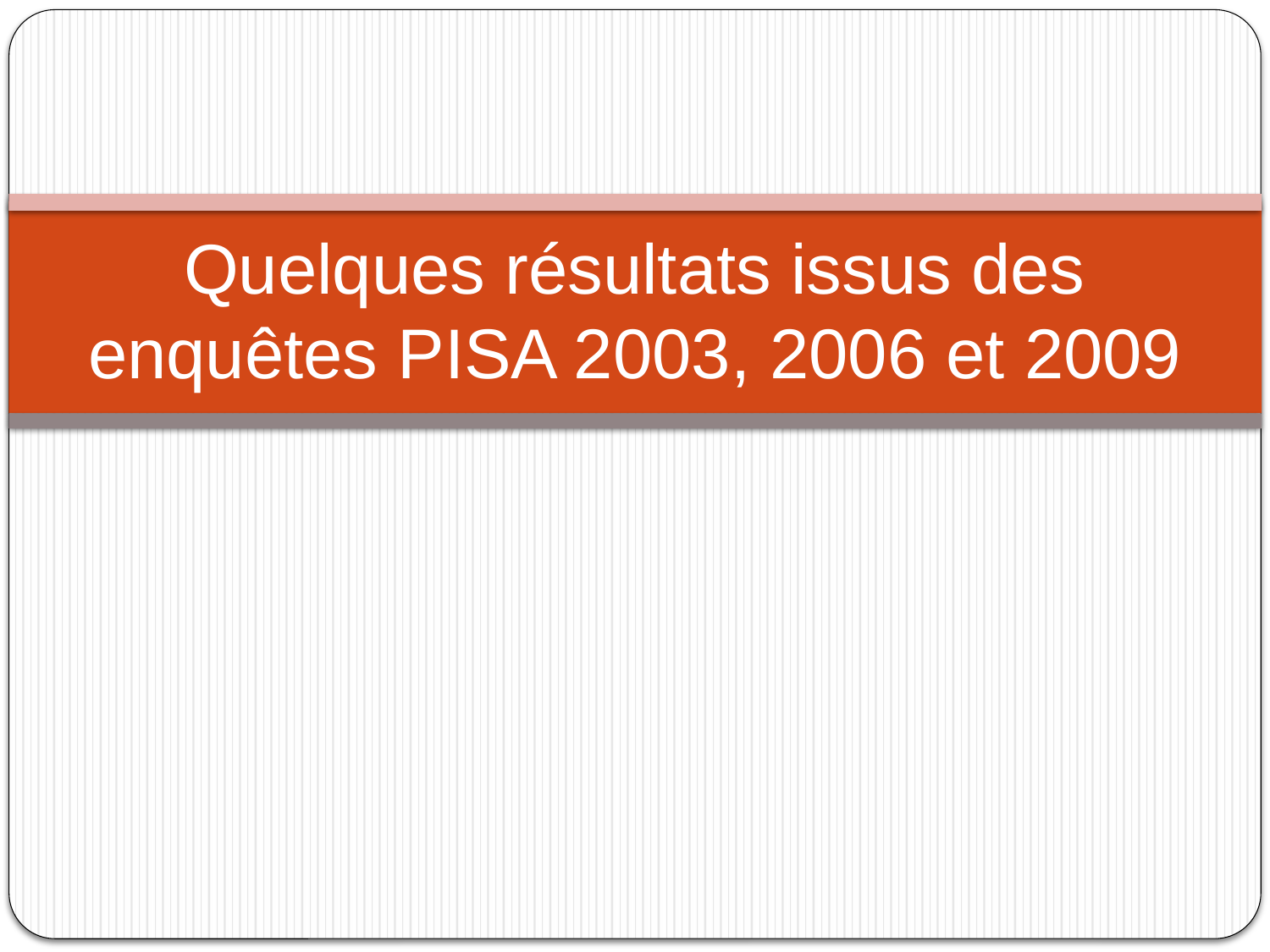

# Quelques résultats issus des enquêtes PISA 2003, 2006 et 2009